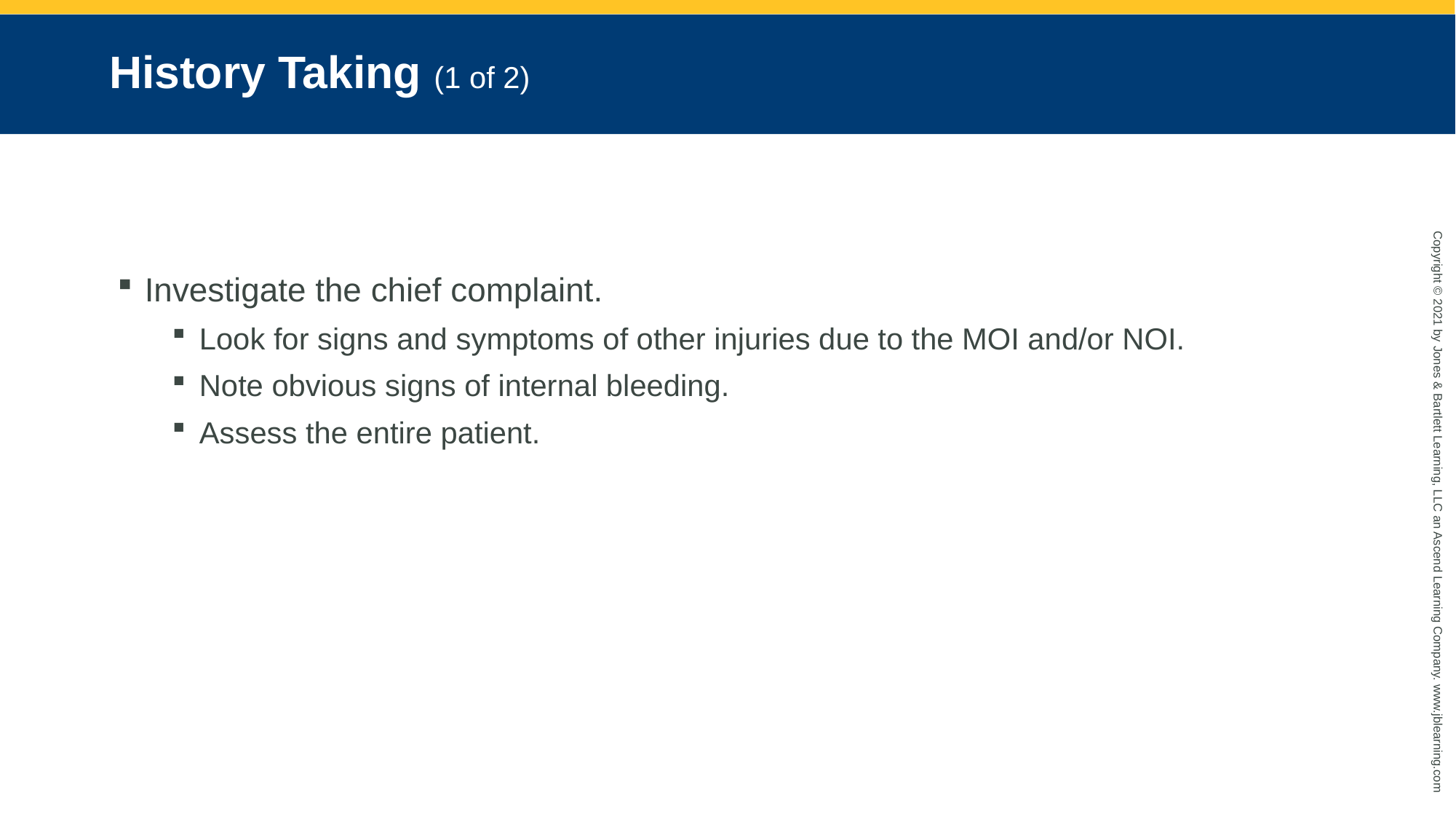

# History Taking (1 of 2)
Investigate the chief complaint.
Look for signs and symptoms of other injuries due to the MOI and/or NOI.
Note obvious signs of internal bleeding.
Assess the entire patient.